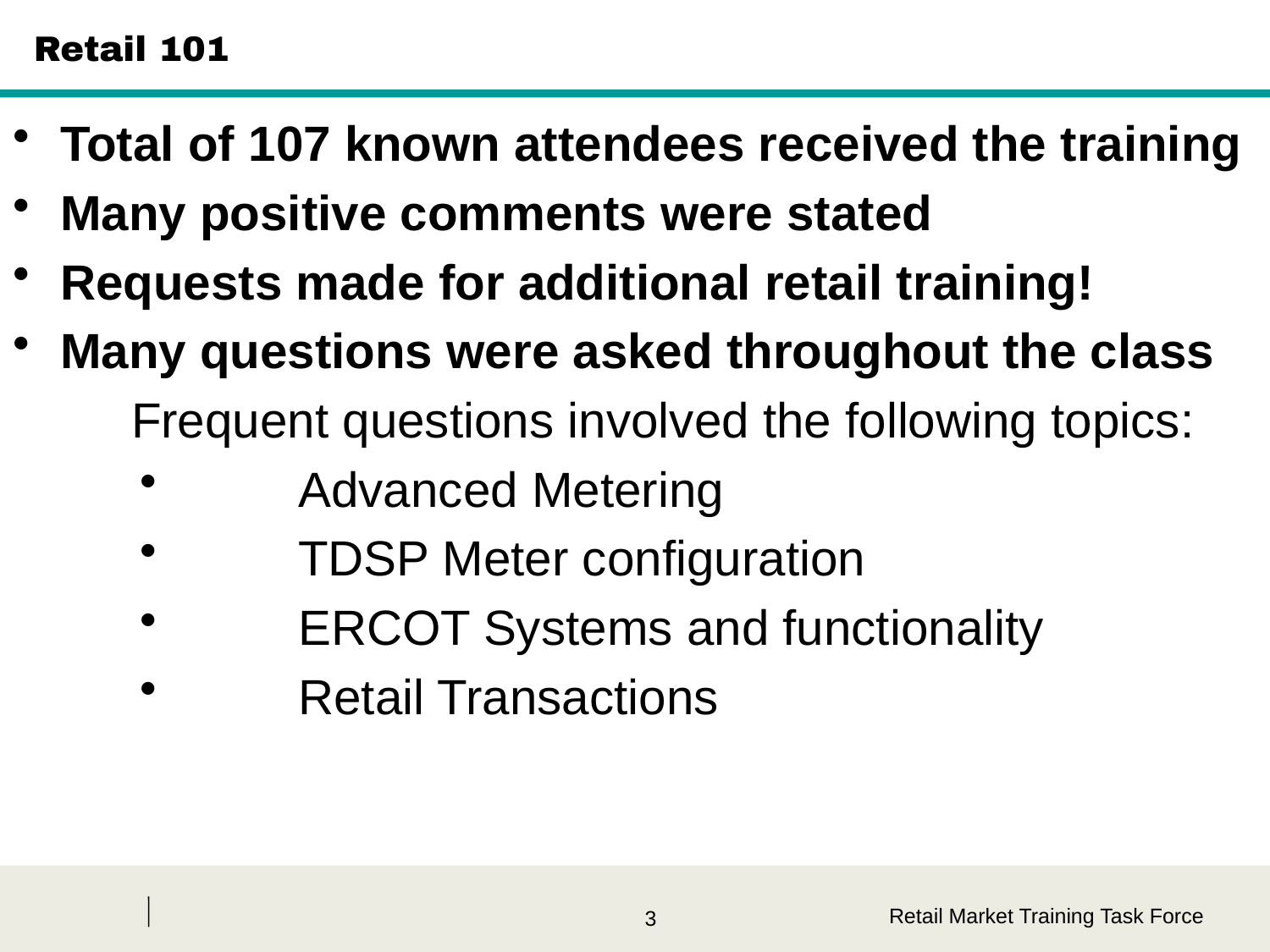

# Retail 101
Total of 107 known attendees received the training
Many positive comments were stated
Requests made for additional retail training!
Many questions were asked throughout the class
    Frequent questions involved the following topics:
   	Advanced Metering
   	TDSP Meter configuration
    	ERCOT Systems and functionality
    	Retail Transactions
Retail Market Training Task Force